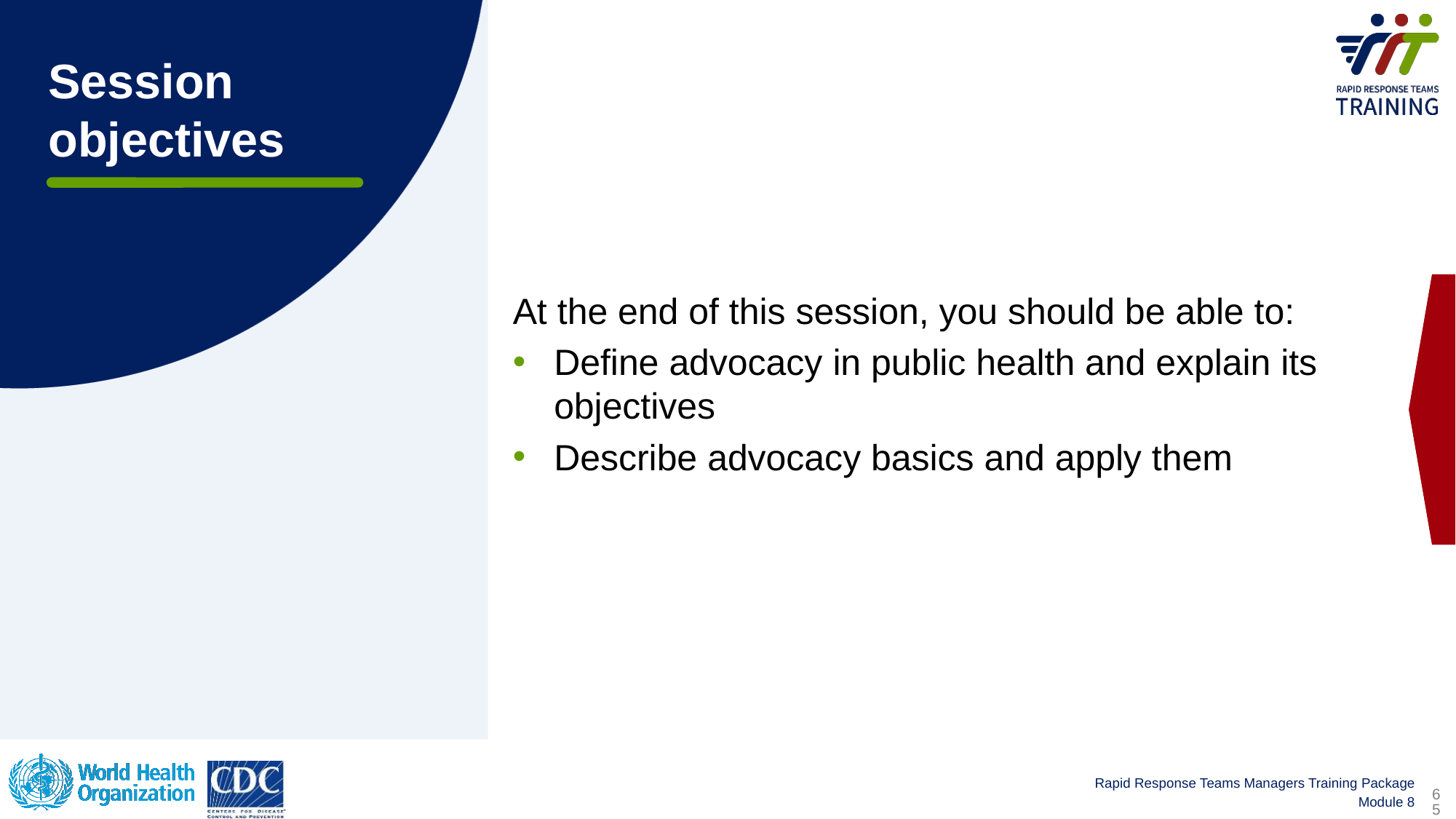

Session objectives

At the end of this session, you should be able to:
Define advocacy in public health and explain its objectives
Describe advocacy basics and apply them
65